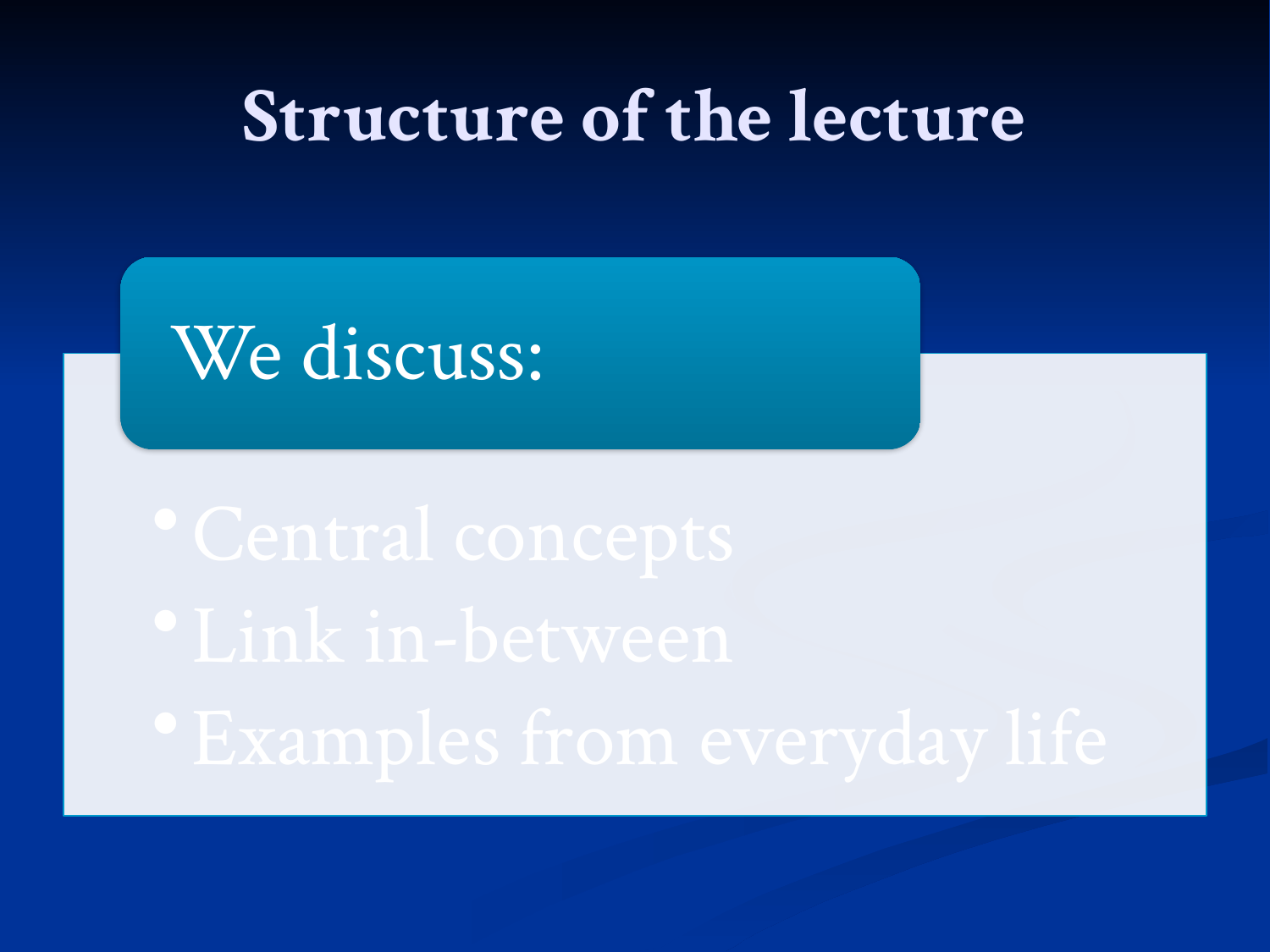

# Structure of the lecture
Central concepts
Link in-between
Examples from everyday life
We discuss: